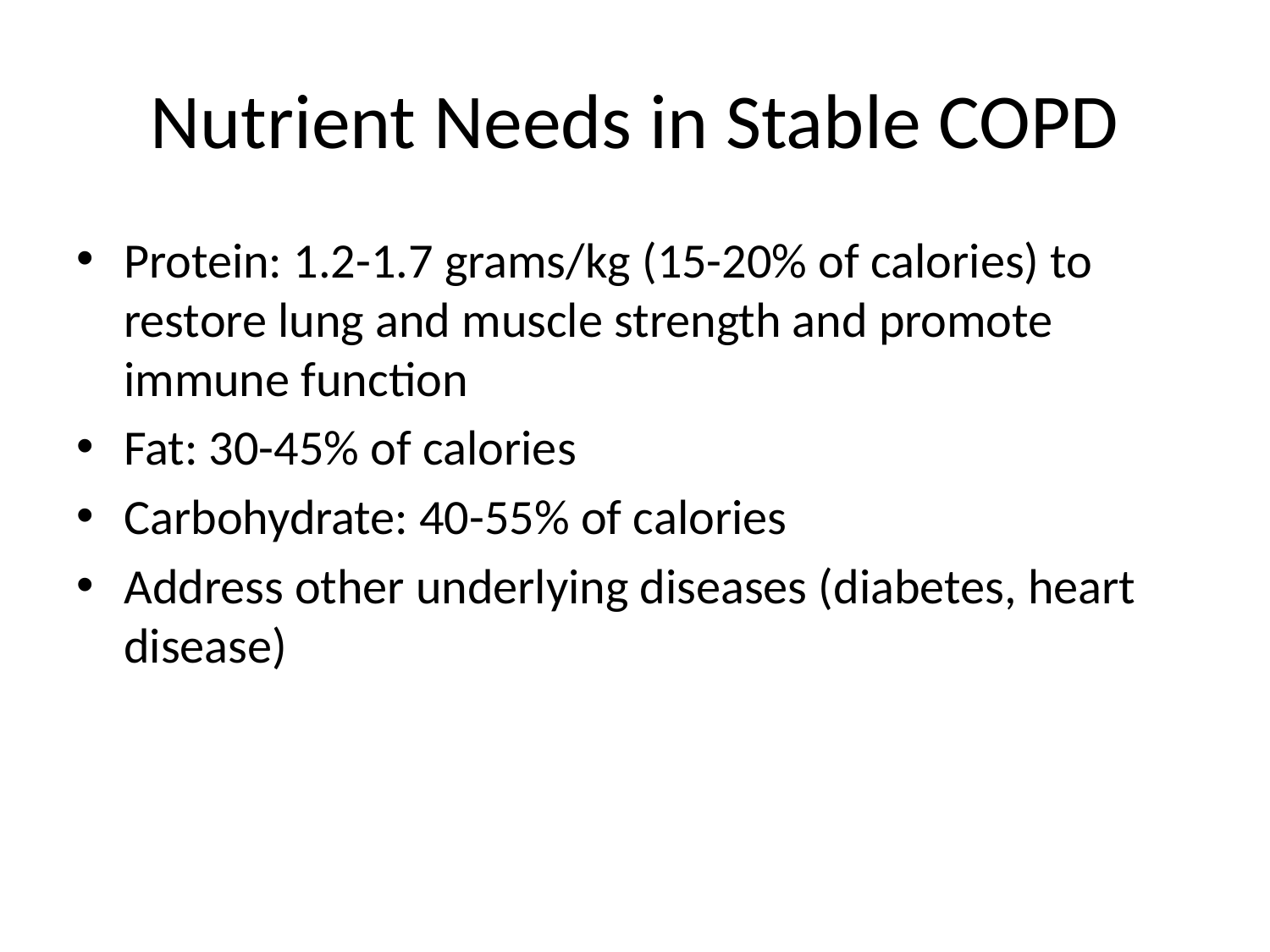

# Nutrient Needs in Stable COPD
Protein: 1.2-1.7 grams/kg (15-20% of calories) to restore lung and muscle strength and promote immune function
Fat: 30-45% of calories
Carbohydrate: 40-55% of calories
Address other underlying diseases (diabetes, heart disease)